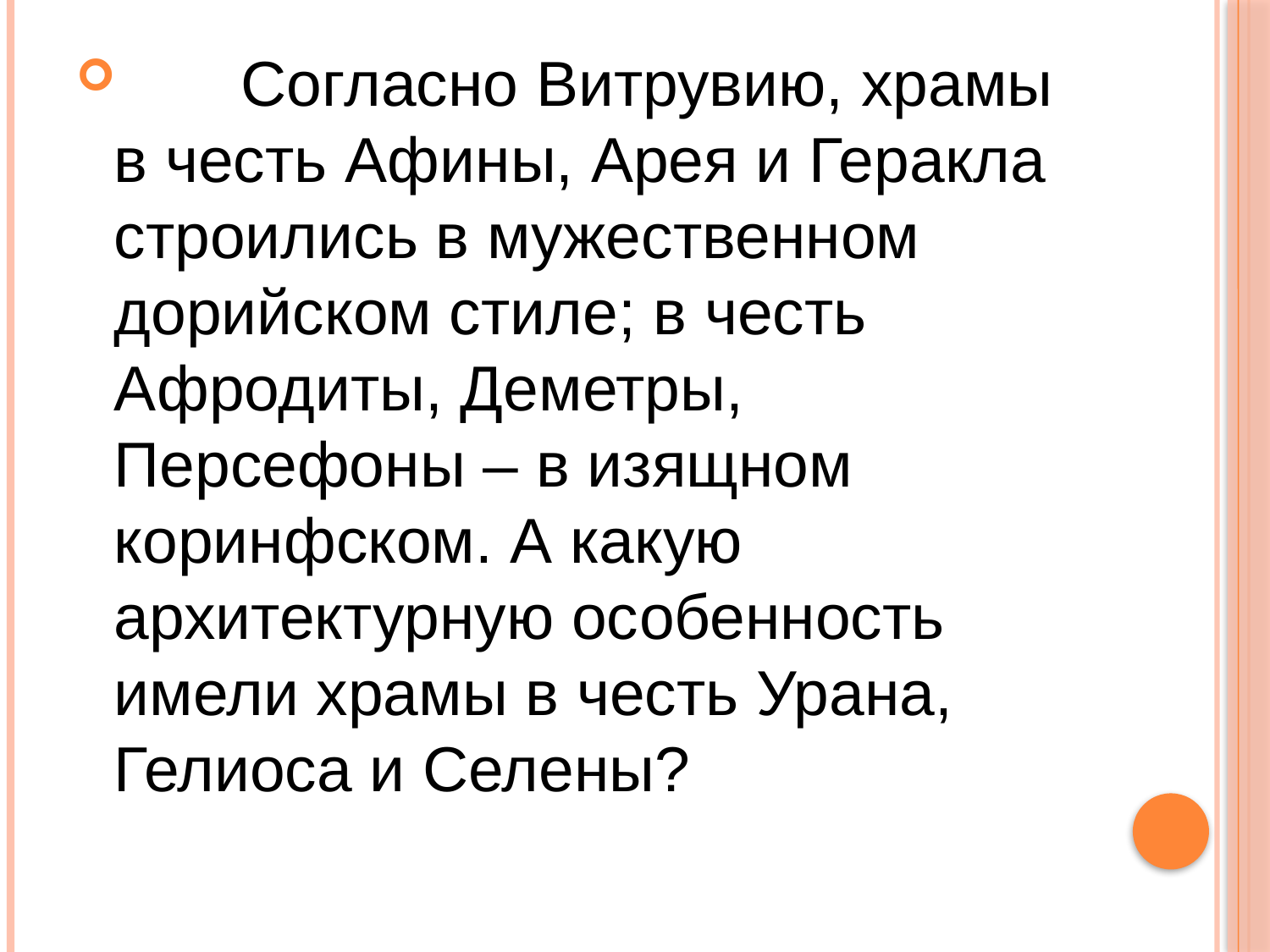

Согласно Витрувию, храмы в честь Афины, Арея и Геракла строились в мужественном дорийском стиле; в честь Афродиты, Деметры, Персефоны – в изящном коринфском. А какую архитектурную особенность имели храмы в честь Урана, Гелиоса и Селены?
#